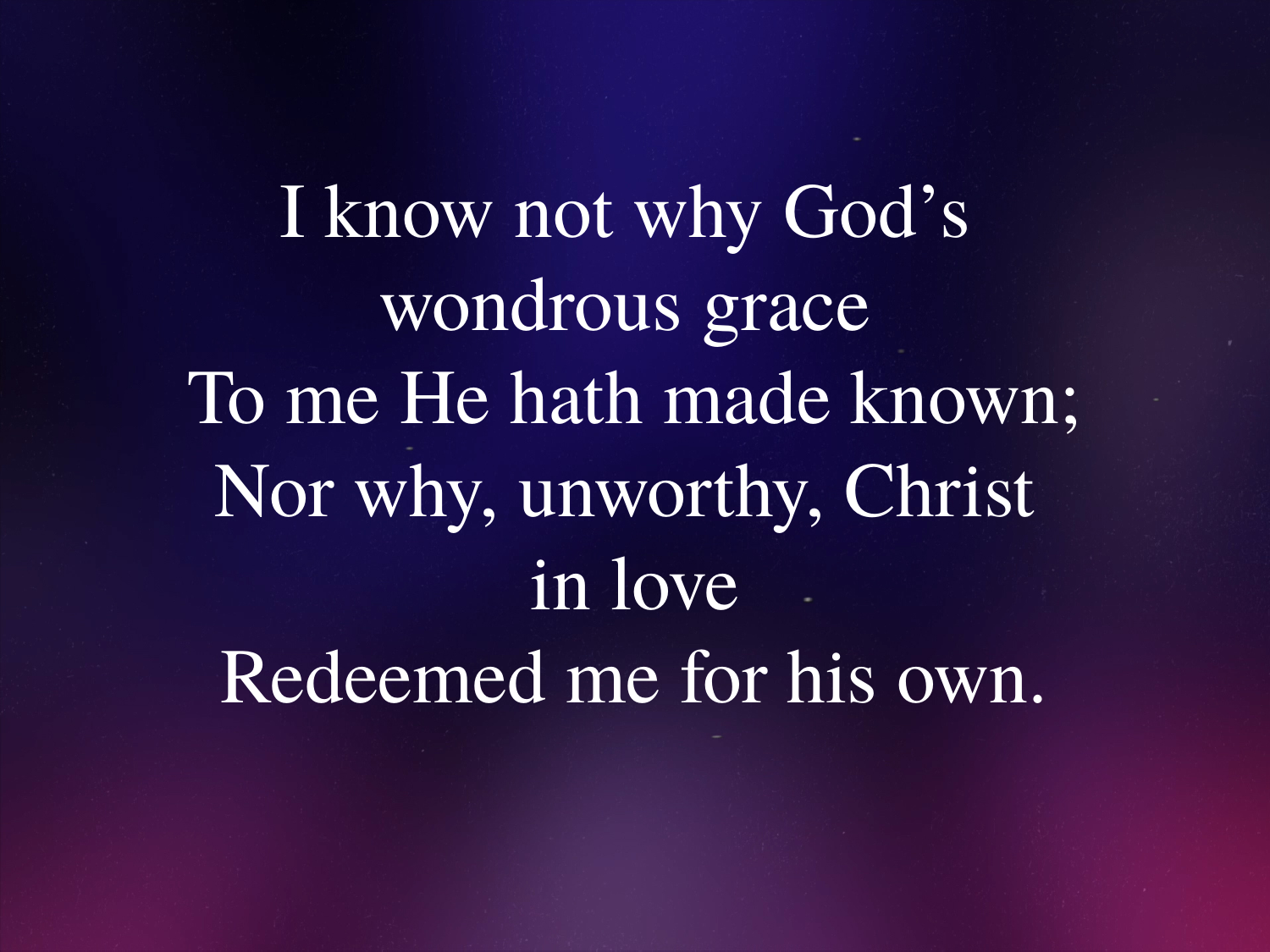

# I know not why God’s wondrous grace To me He hath made known; Nor why, unworthy, Christ in love Redeemed me for his own.